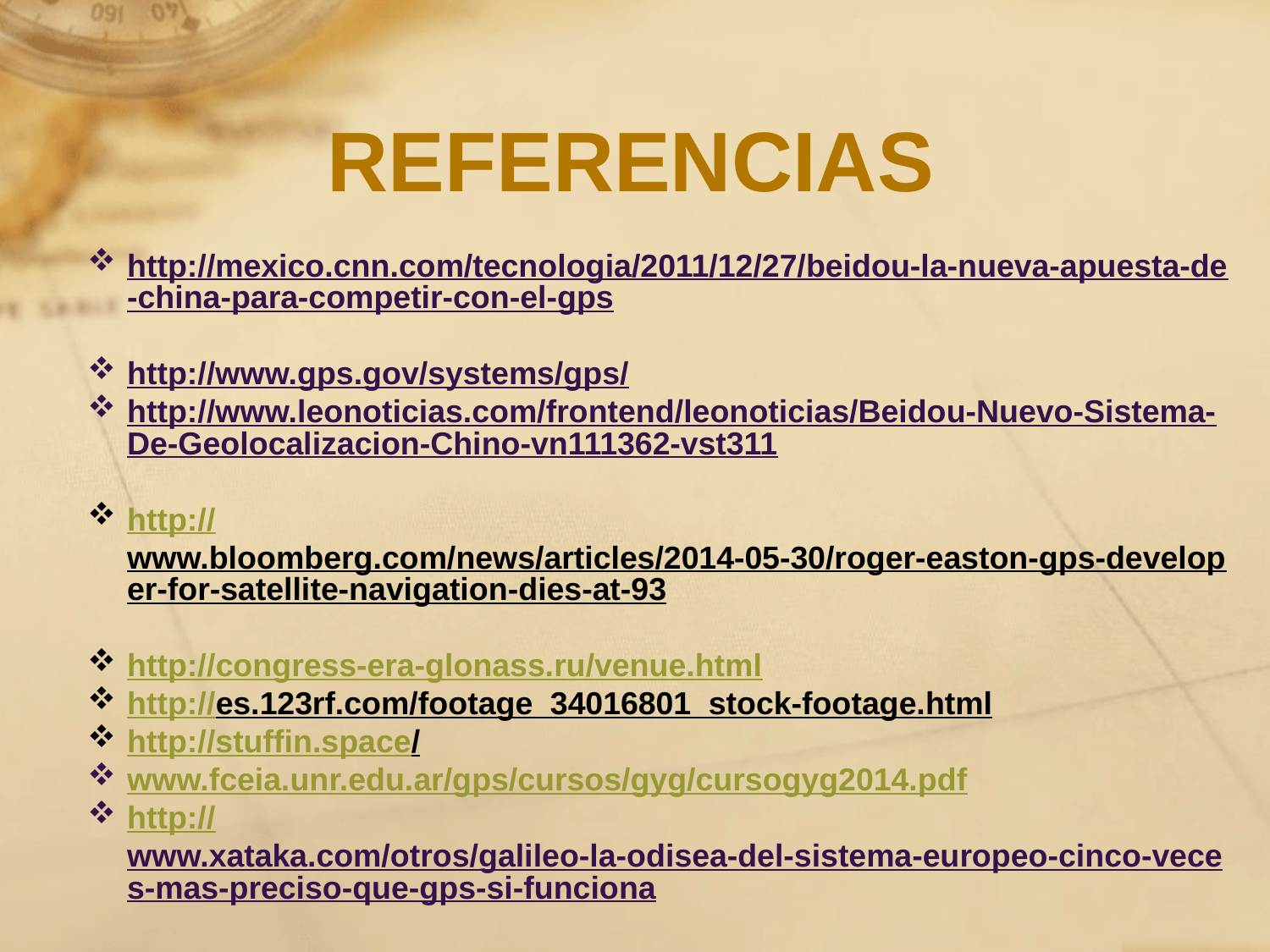

REFERENCIAS
http://mexico.cnn.com/tecnologia/2011/12/27/beidou-la-nueva-apuesta-de-china-para-competir-con-el-gps
http://www.gps.gov/systems/gps/
http://www.leonoticias.com/frontend/leonoticias/Beidou-Nuevo-Sistema-De-Geolocalizacion-Chino-vn111362-vst311
http://www.bloomberg.com/news/articles/2014-05-30/roger-easton-gps-developer-for-satellite-navigation-dies-at-93
http://congress-era-glonass.ru/venue.html
http://es.123rf.com/footage_34016801_stock-footage.html
http://stuffin.space/
www.fceia.unr.edu.ar/gps/cursos/gyg/cursogyg2014.pdf
http://www.xataka.com/otros/galileo-la-odisea-del-sistema-europeo-cinco-veces-mas-preciso-que-gps-si-funciona